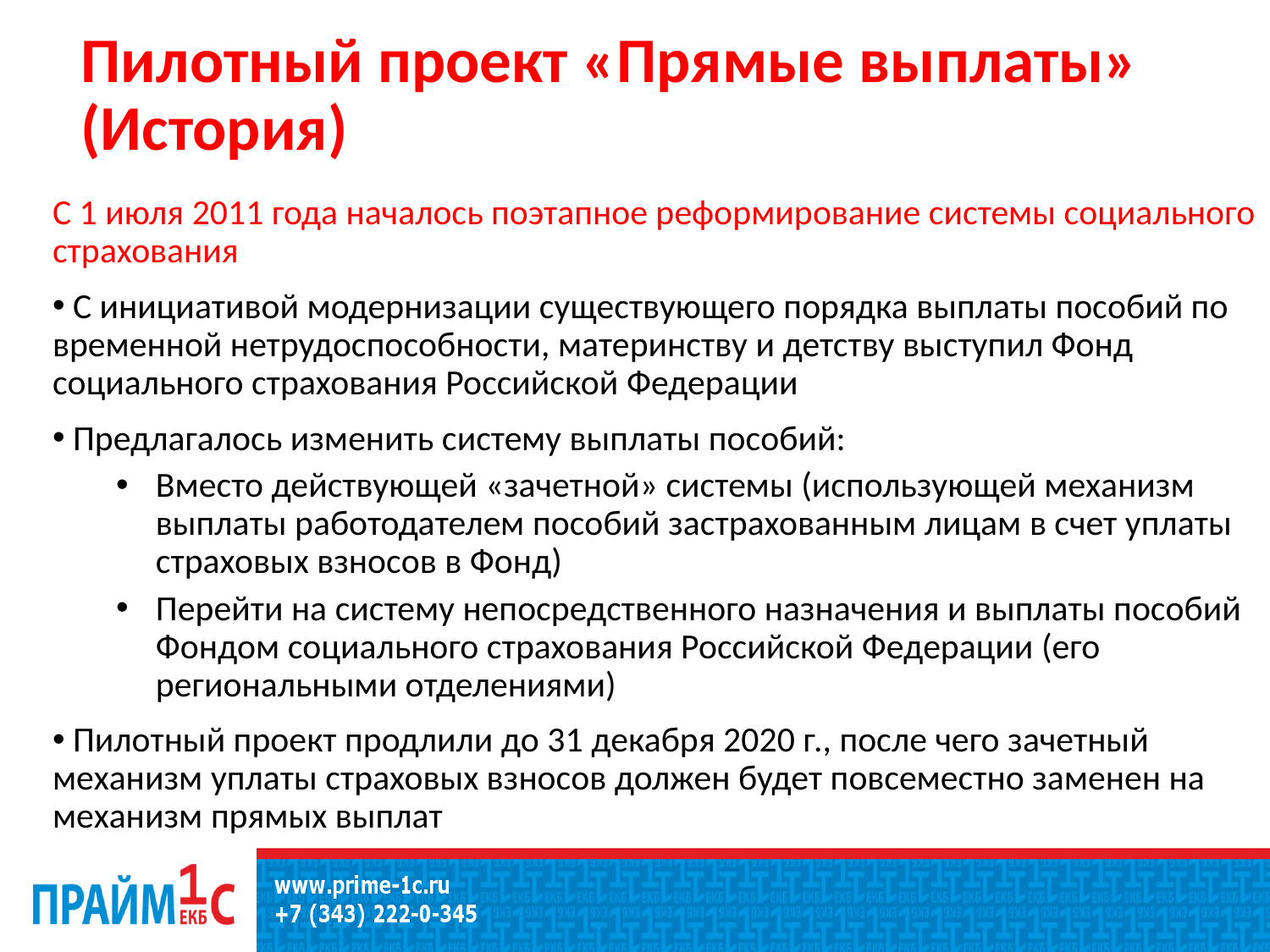

# Пилотный проект «Прямые выплаты» (История)
С 1 июля 2011 года началось поэтапное реформирование системы социального страхования
 С инициативой модернизации существующего порядка выплаты пособий по временной нетрудоспособности, материнству и детству выступил Фонд социального страхования Российской Федерации
 Предлагалось изменить систему выплаты пособий:
Вместо действующей «зачетной» системы (использующей механизм выплаты работодателем пособий застрахованным лицам в счет уплаты страховых взносов в Фонд)
Перейти на систему непосредственного назначения и выплаты пособий Фондом социального страхования Российской Федерации (его региональными отделениями)
 Пилотный проект продлили до 31 декабря 2020 г., после чего зачетный механизм уплаты страховых взносов должен будет повсеместно заменен на механизм прямых выплат